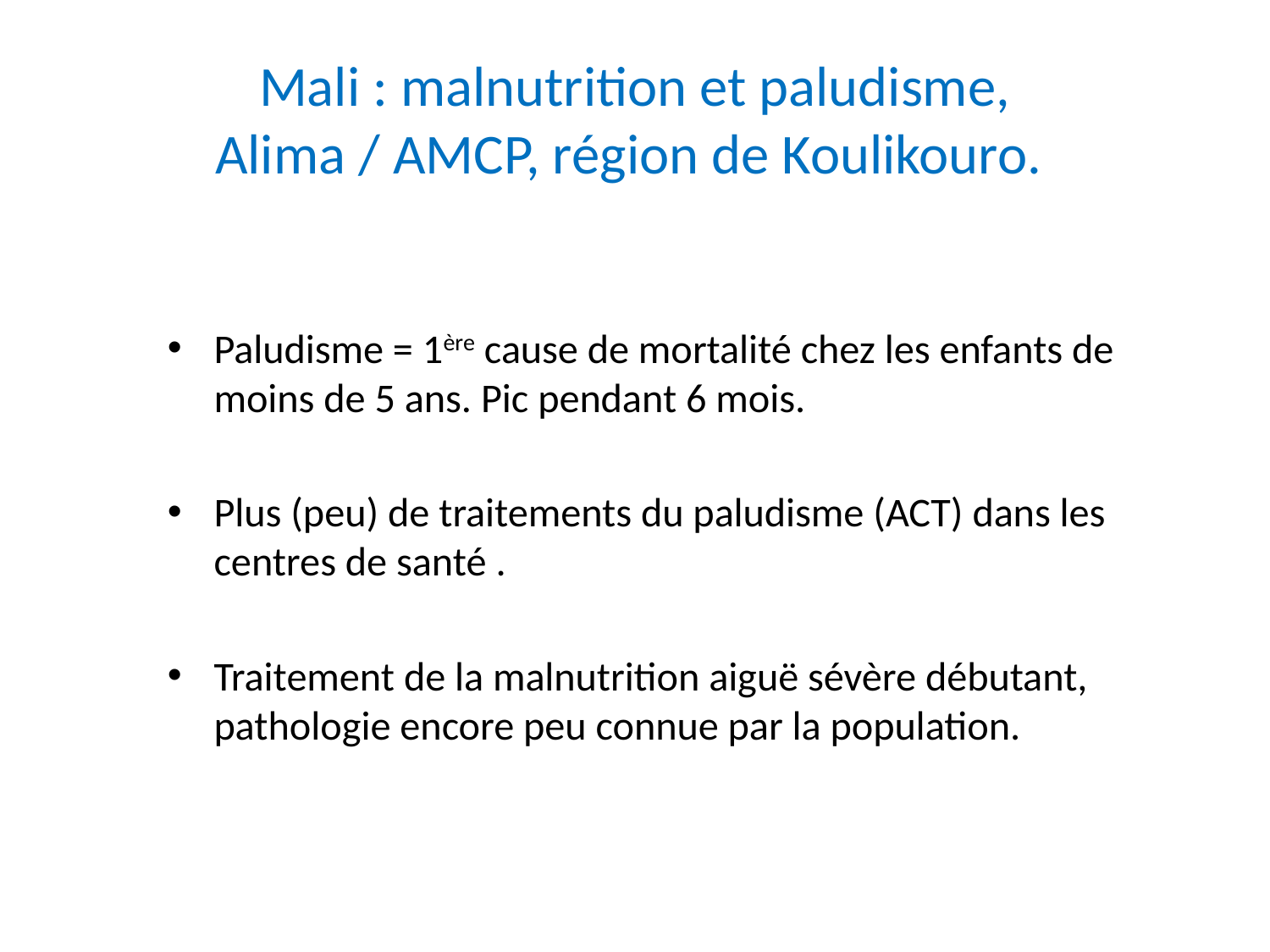

# Mali : malnutrition et paludisme, Alima / AMCP, région de Koulikouro.
Paludisme = 1ère cause de mortalité chez les enfants de moins de 5 ans. Pic pendant 6 mois.

Plus (peu) de traitements du paludisme (ACT) dans les centres de santé .

Traitement de la malnutrition aiguë sévère débutant, pathologie encore peu connue par la population.